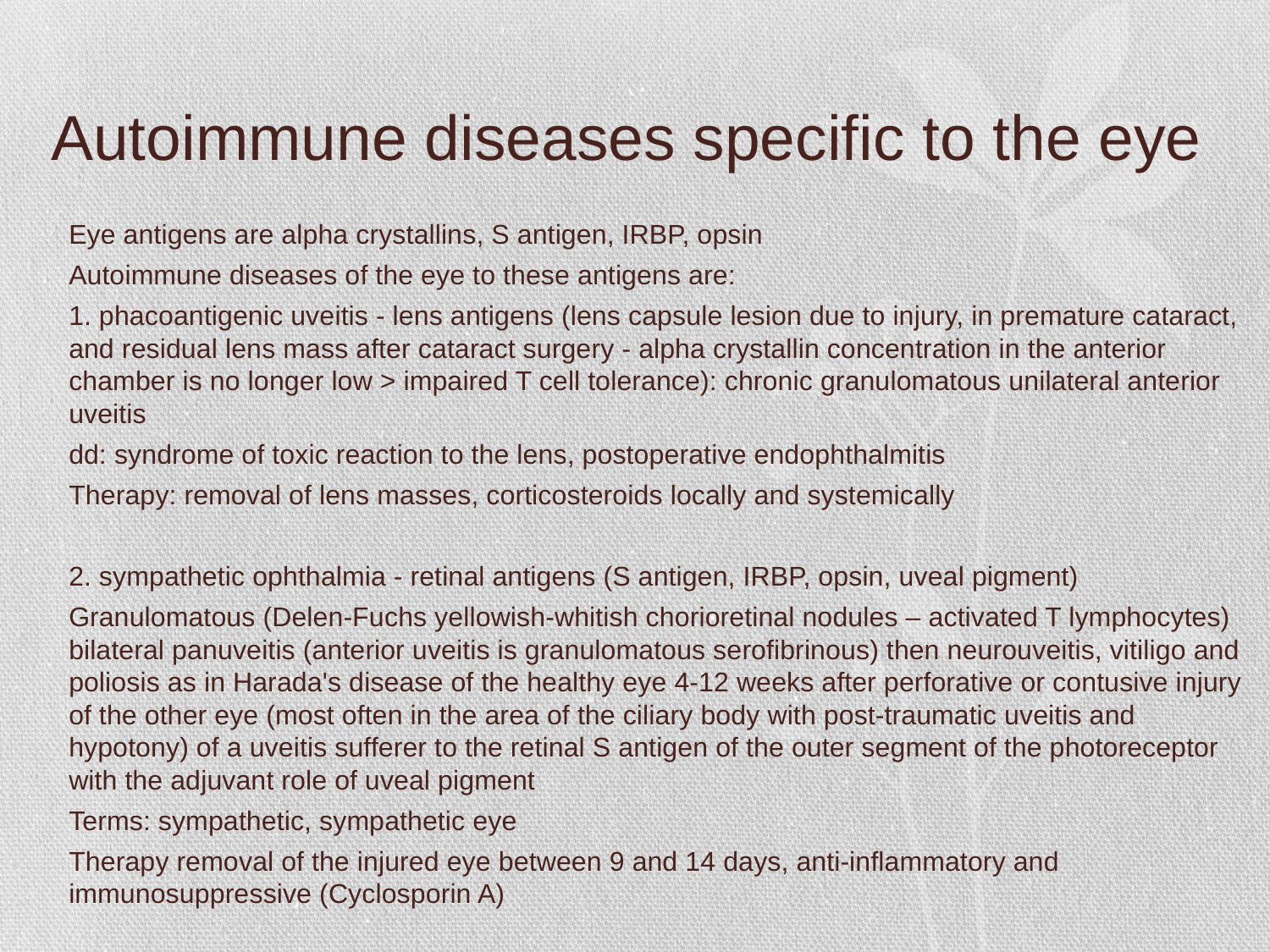

# Autoimmune diseases specific to the eye
Eye antigens are alpha crystallins, S antigen, IRBP, opsin
Autoimmune diseases of the eye to these antigens are:
1. phacoantigenic uveitis - lens antigens (lens capsule lesion due to injury, in premature cataract, and residual lens mass after cataract surgery - alpha crystallin concentration in the anterior chamber is no longer low > impaired T cell tolerance): chronic granulomatous unilateral anterior uveitis
dd: syndrome of toxic reaction to the lens, postoperative endophthalmitis
Therapy: removal of lens masses, corticosteroids locally and systemically

2. sympathetic ophthalmia - retinal antigens (S antigen, IRBP, opsin, uveal pigment)
Granulomatous (Delen-Fuchs yellowish-whitish chorioretinal nodules – activated T lymphocytes) bilateral panuveitis (anterior uveitis is granulomatous serofibrinous) then neurouveitis, vitiligo and poliosis as in Harada's disease of the healthy eye 4-12 weeks after perforative or contusive injury of the other eye (most often in the area of the ciliary body with post-traumatic uveitis and hypotony) of a uveitis sufferer to the retinal S antigen of the outer segment of the photoreceptor with the adjuvant role of uveal pigment
Terms: sympathetic, sympathetic eye
Therapy removal of the injured eye between 9 and 14 days, anti-inflammatory and immunosuppressive (Cyclosporin A)